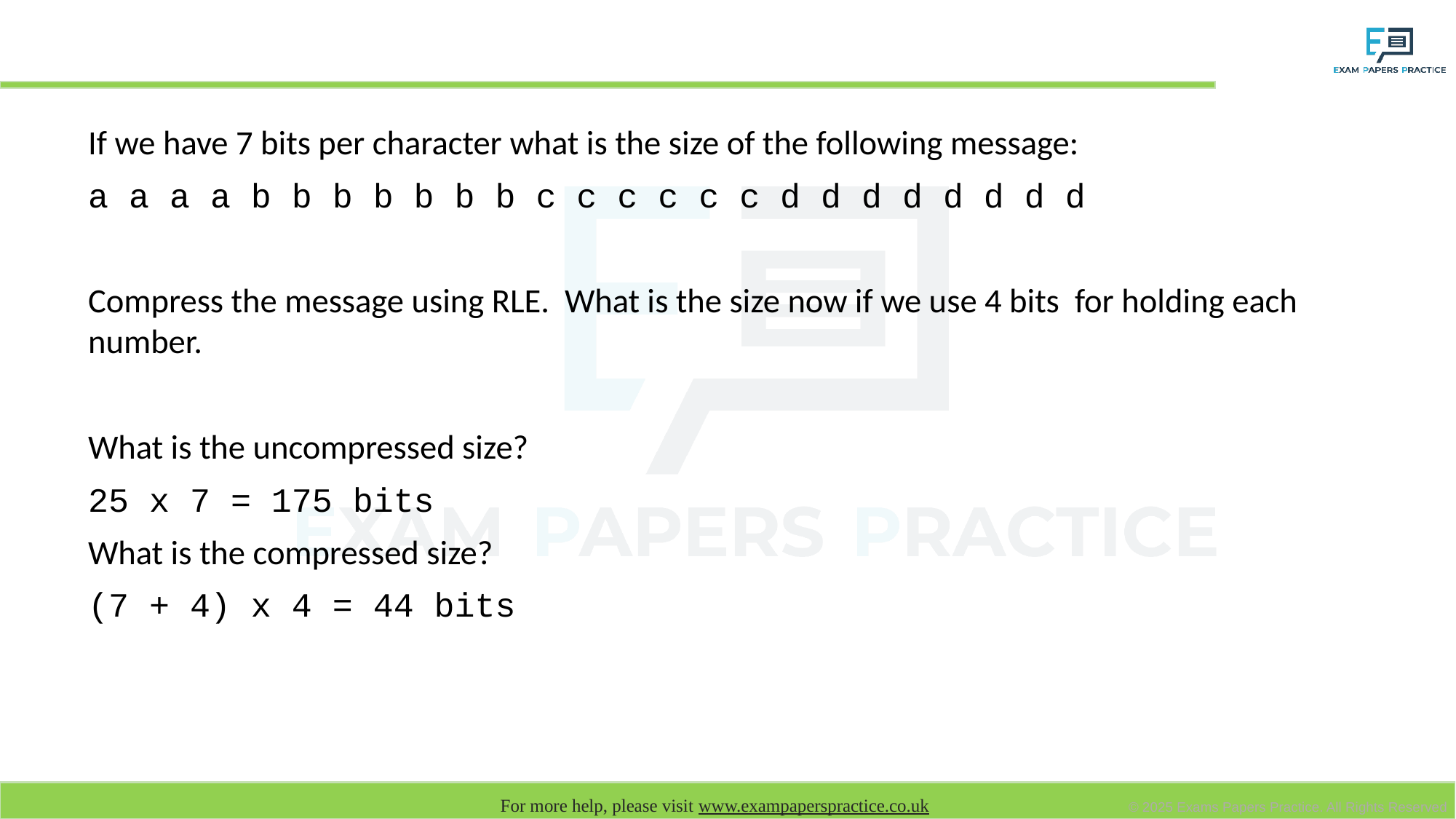

# Plenary - Answers
If we have 7 bits per character what is the size of the following message:
a a a a b b b b b b b c c c c c c d d d d d d d d

Compress the message using RLE.  What is the size now if we use 4 bits  for holding each number.

What is the uncompressed size?
25 x 7 = 175 bits
What is the compressed size?
(7 + 4) x 4 = 44 bits